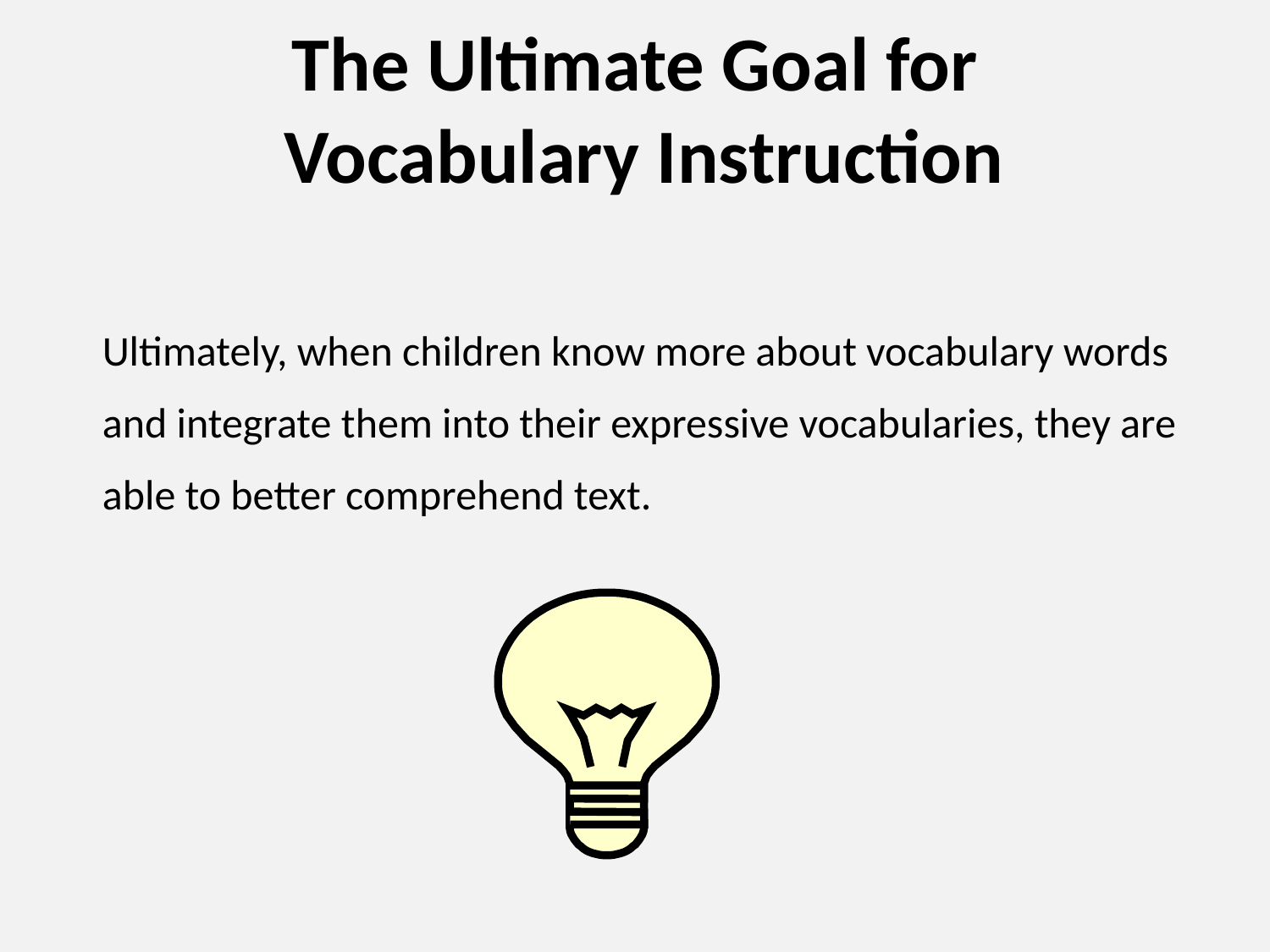

# The Ultimate Goal for Vocabulary Instruction
Ultimately, when children know more about vocabulary words
and integrate them into their expressive vocabularies, they are
able to better comprehend text.